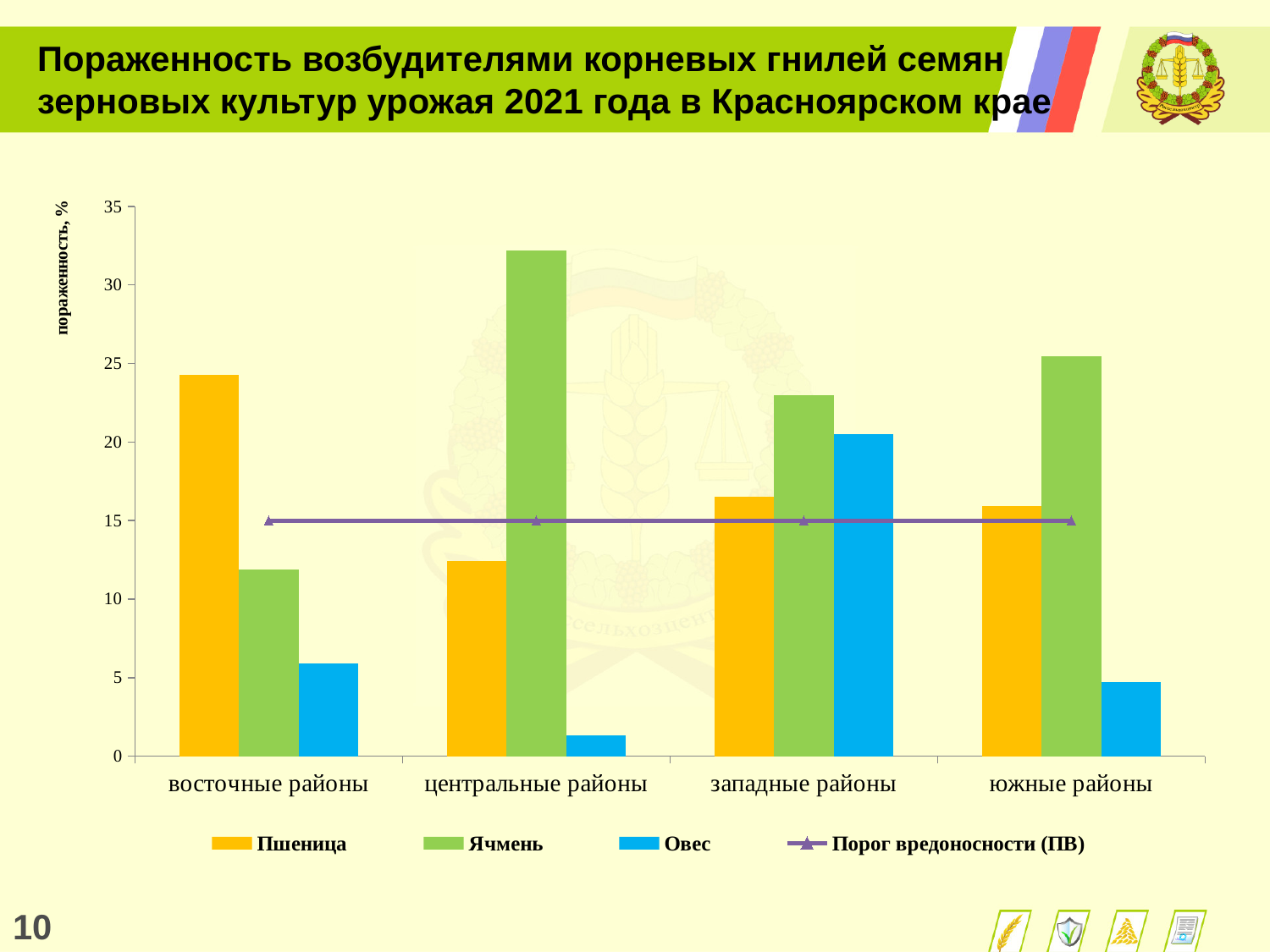

Пораженность возбудителями корневых гнилей семян зерновых культур урожая 2021 года в Красноярском крае

### Chart

| Category | Пшеница | Ячмень | Овес | Порог вредоносности (ПВ) |
|---|---|---|---|---|
| восточные районы | 24.259999999999987 | 11.9 | 5.91 | 15.0 |
| центральные районы | 12.41 | 32.2 | 1.34 | 15.0 |
| западные районы | 16.54 | 22.979999999999986 | 20.49 | 15.0 |
| южные районы | 15.9 | 25.479999999999986 | 4.74 | 15.0 |
10